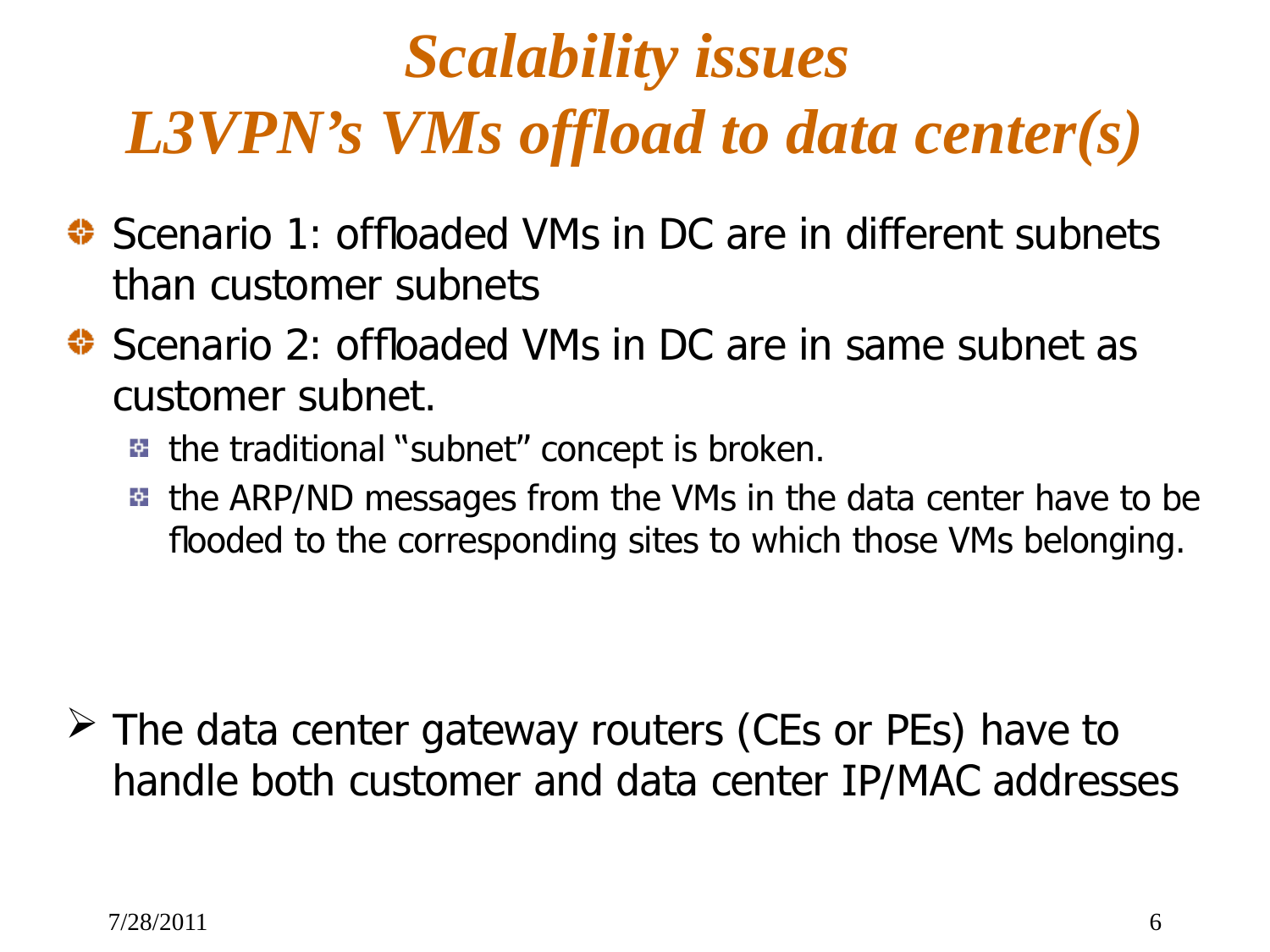

# Scalability issues L3VPN’s VMs offload to data center(s)
Scenario 1: offloaded VMs in DC are in different subnets than customer subnets
Scenario 2: offloaded VMs in DC are in same subnet as customer subnet.
the traditional “subnet” concept is broken.
the ARP/ND messages from the VMs in the data center have to be flooded to the corresponding sites to which those VMs belonging.

The data center gateway routers (CEs or PEs) have to handle both customer and data center IP/MAC addresses
7/28/2011
6